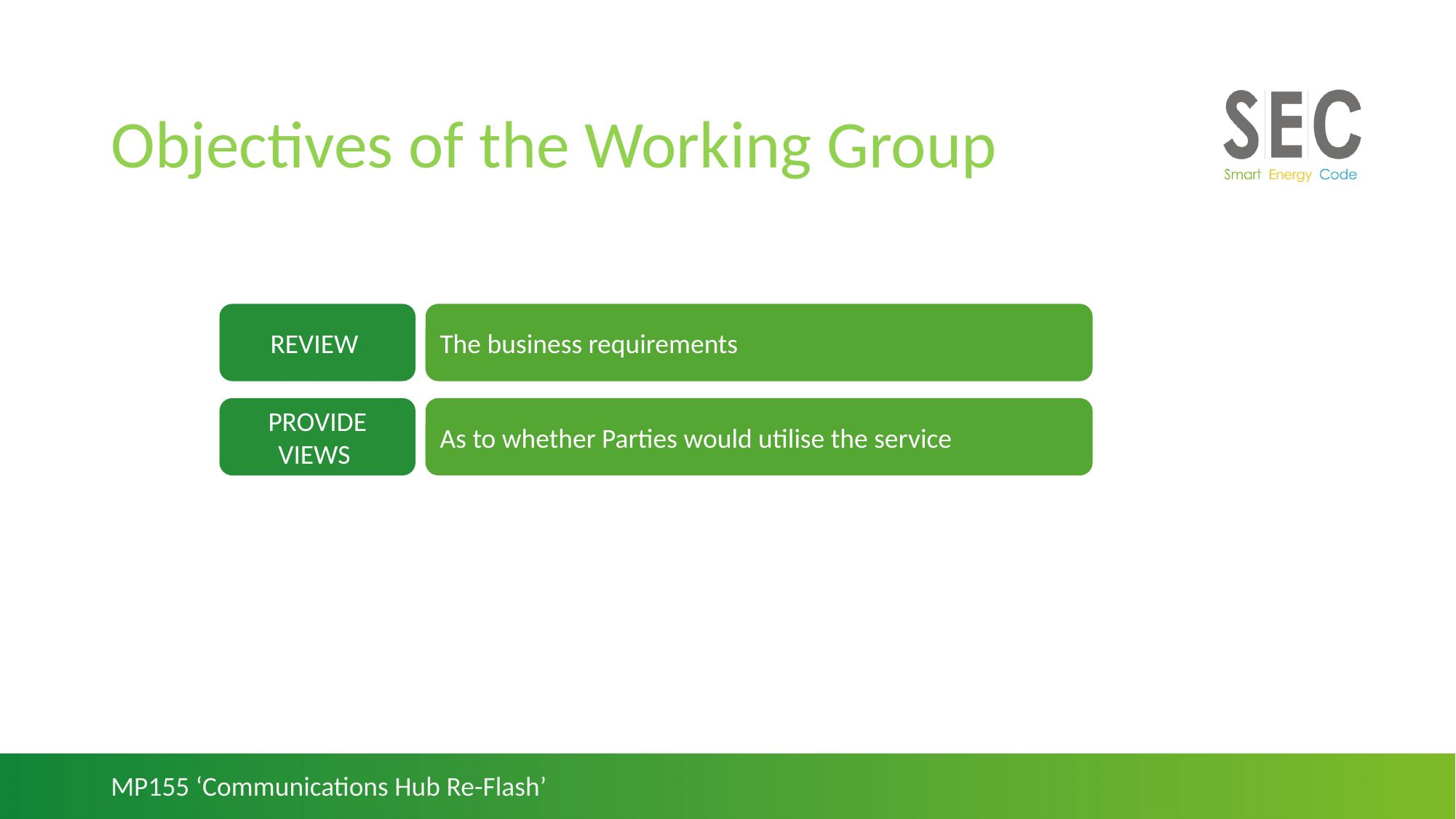

# Objectives of the Working Group
REVIEW
The business requirements
PROVIDE VIEWS
As to whether Parties would utilise the service
MP155 ‘Communications Hub Re-Flash’